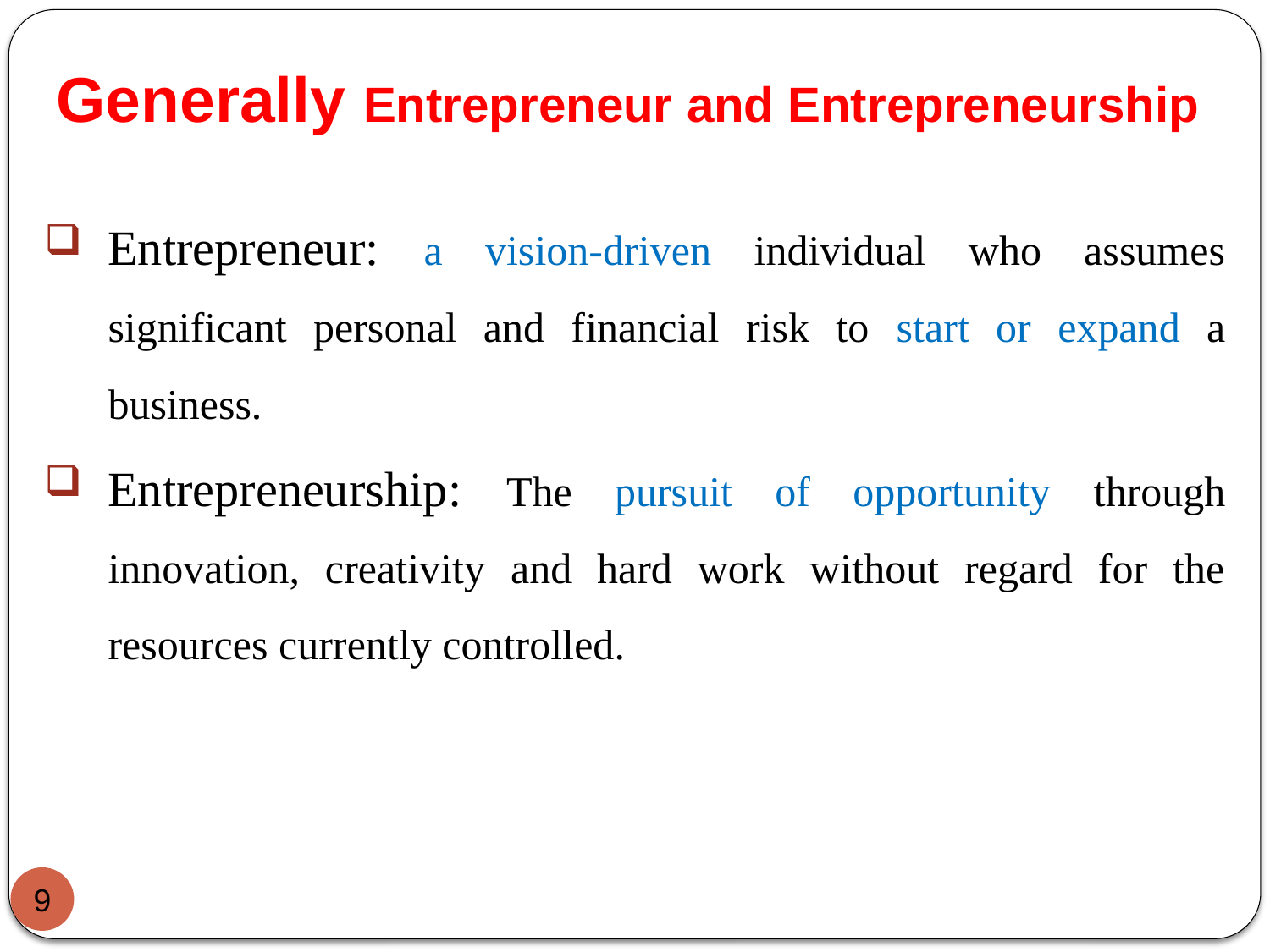

# Generally Entrepreneur and Entrepreneurship
Entrepreneur: a vision-driven individual who assumes significant personal and financial risk to start or expand a business.
Entrepreneurship: The pursuit of opportunity through innovation, creativity and hard work without regard for the resources currently controlled.

9